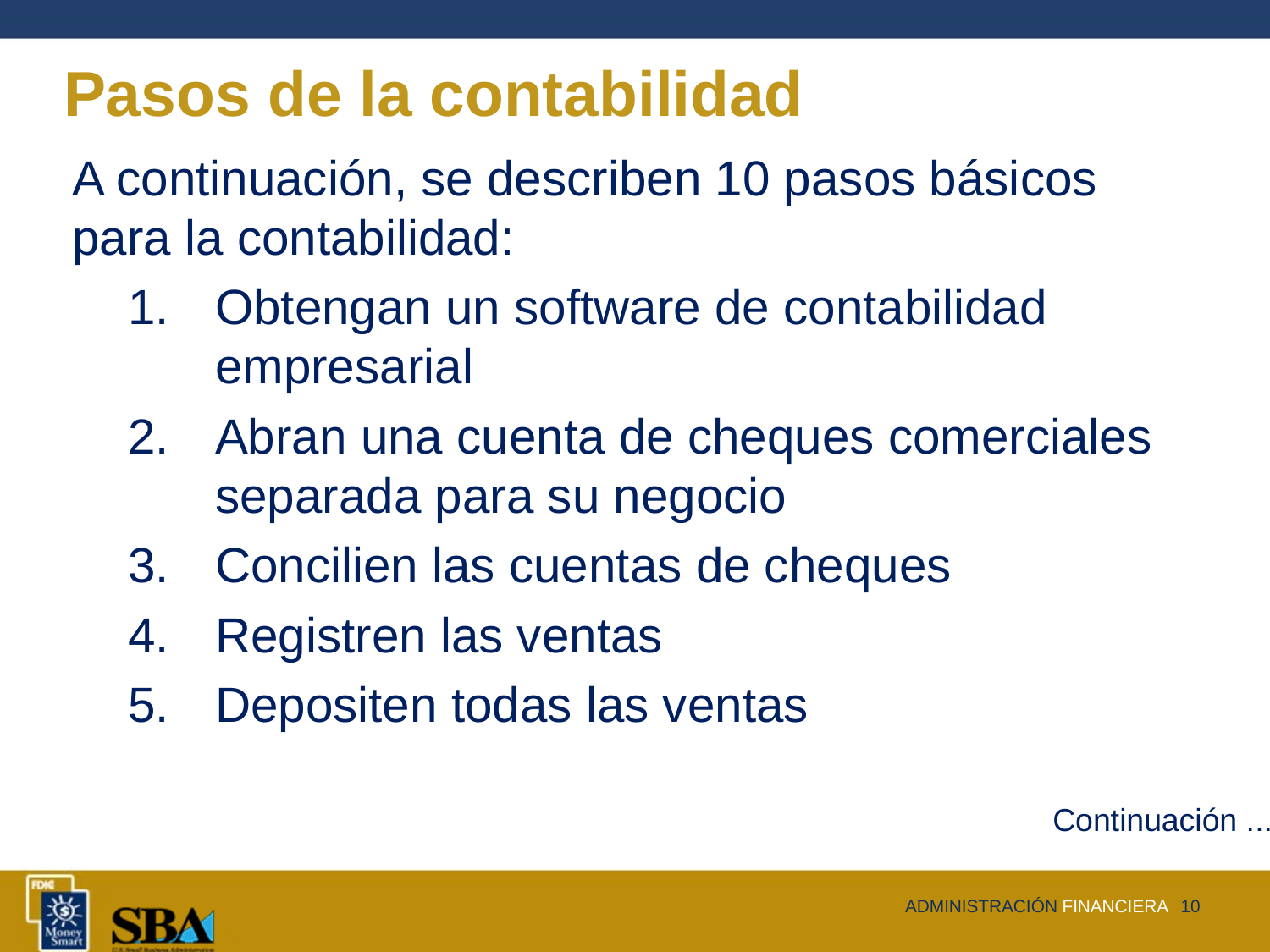

# Pasos de la contabilidad
A continuación, se describen 10 pasos básicos para la contabilidad:
Obtengan un software de contabilidad empresarial
Abran una cuenta de cheques comerciales separada para su negocio
Concilien las cuentas de cheques
Registren las ventas
Depositen todas las ventas
Continuación ...